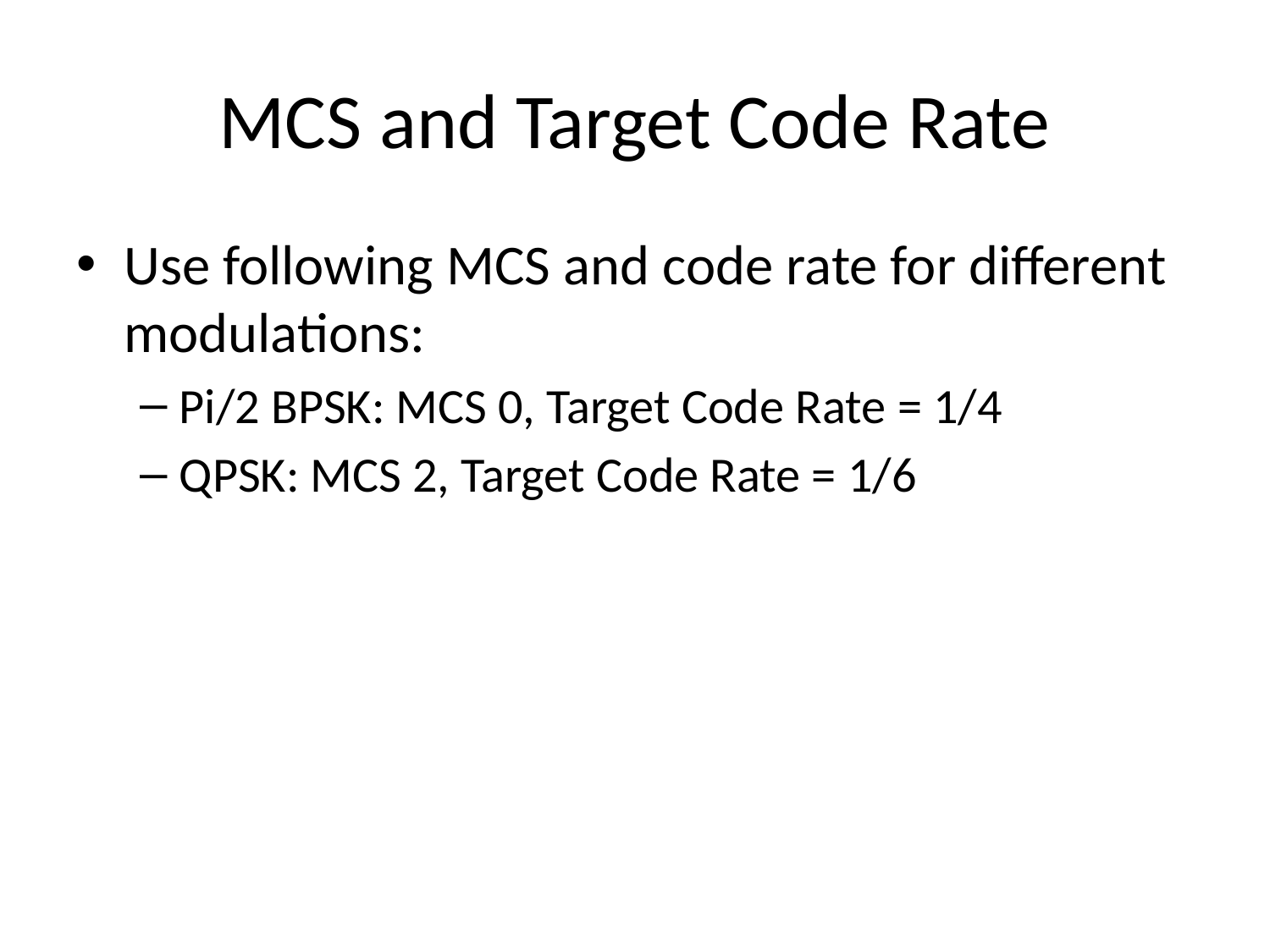

# MCS and Target Code Rate
Use following MCS and code rate for different modulations:
Pi/2 BPSK: MCS 0, Target Code Rate = 1/4
QPSK: MCS 2, Target Code Rate = 1/6